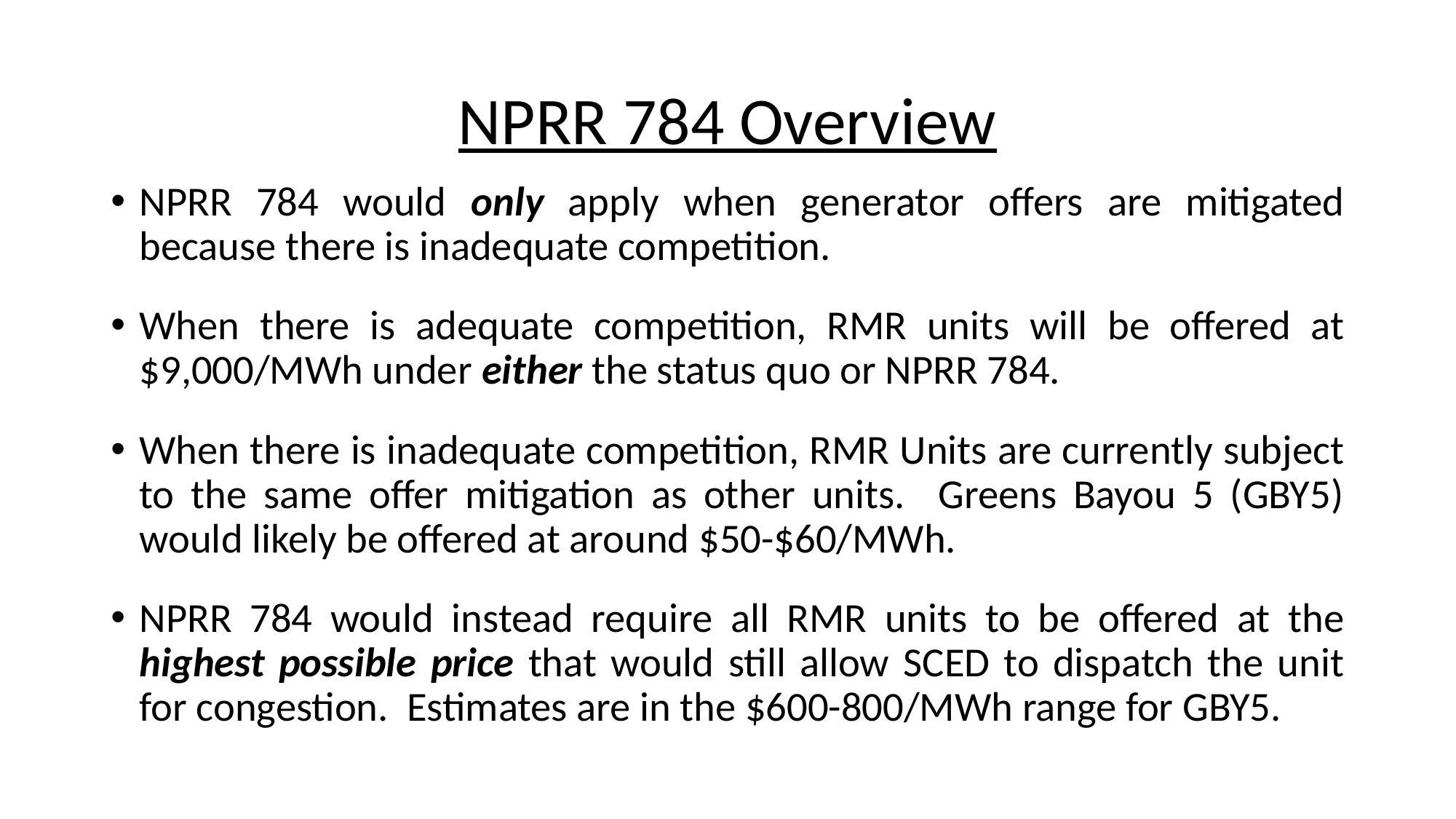

# NPRR 784 Overview
NPRR 784 would only apply when generator offers are mitigated because there is inadequate competition.
When there is adequate competition, RMR units will be offered at $9,000/MWh under either the status quo or NPRR 784.
When there is inadequate competition, RMR Units are currently subject to the same offer mitigation as other units.  Greens Bayou 5 (GBY5) would likely be offered at around $50-$60/MWh.
NPRR 784 would instead require all RMR units to be offered at the highest possible price that would still allow SCED to dispatch the unit for congestion.  Estimates are in the $600-800/MWh range for GBY5.